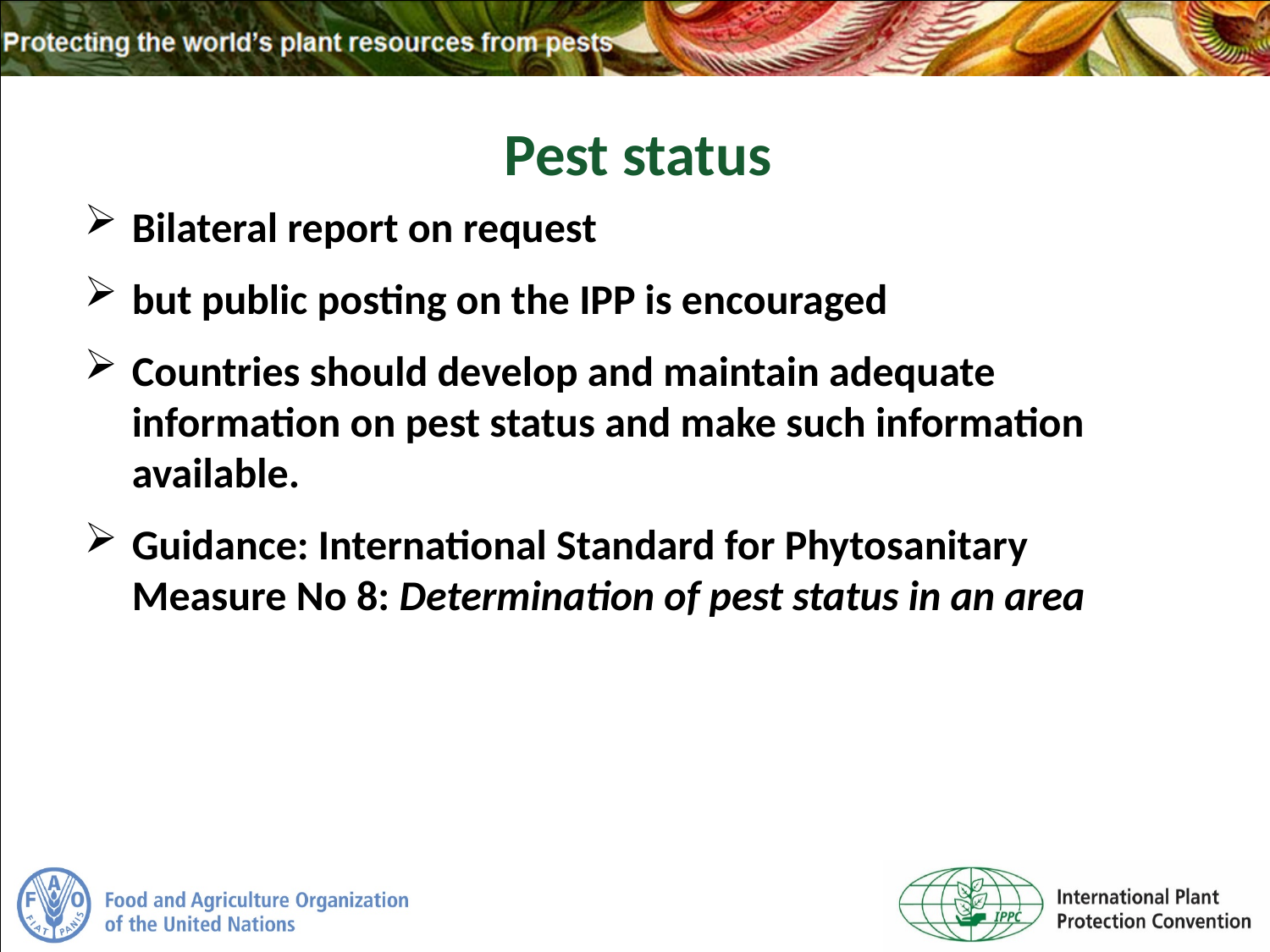

Pest status
Bilateral report on request
but public posting on the IPP is encouraged
Countries should develop and maintain adequate information on pest status and make such information available.
Guidance: International Standard for Phytosanitary Measure No 8: Determination of pest status in an area